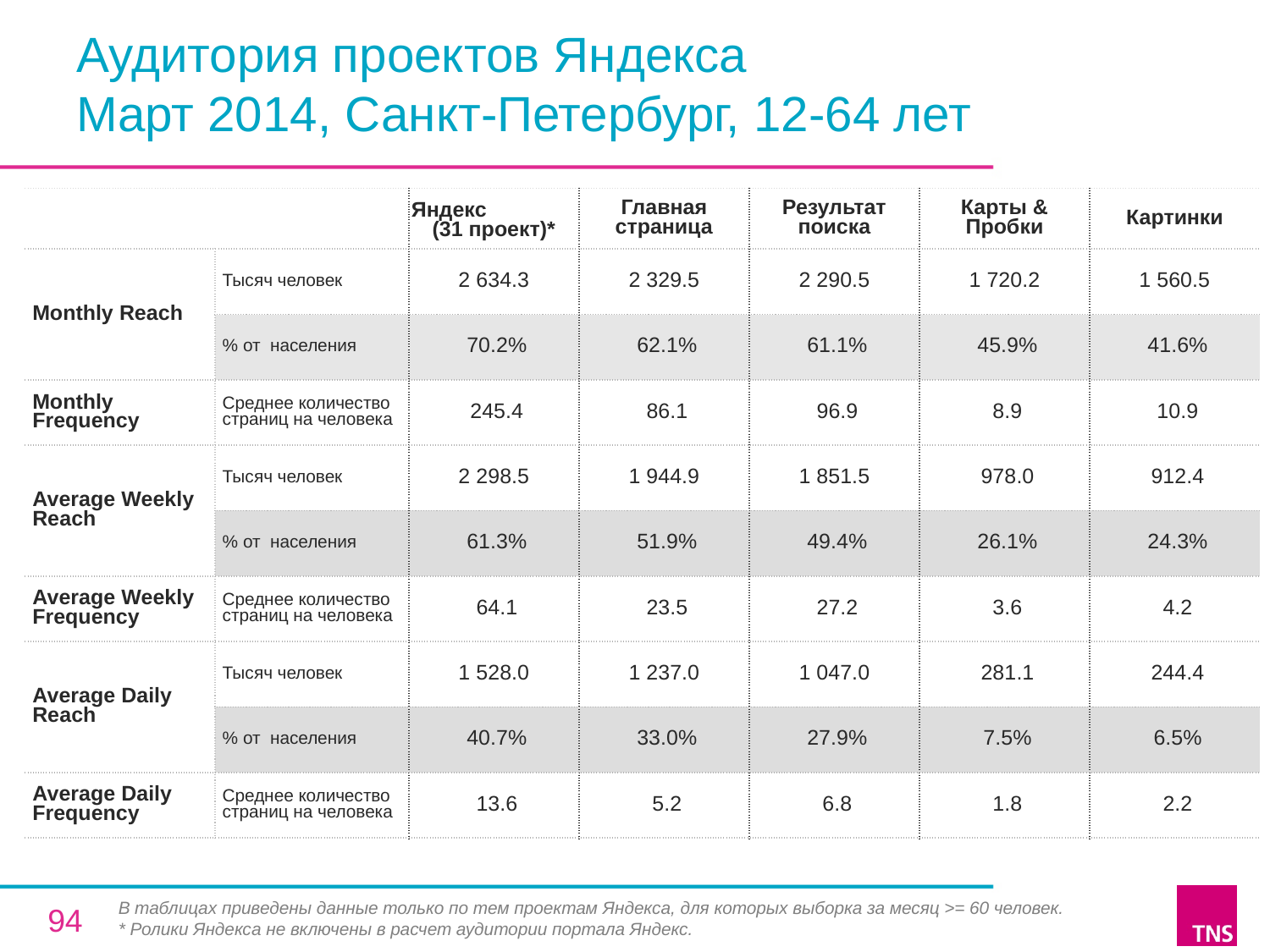

# Аудитория проектов Яндекса Март 2014, Санкт-Петербург, 12-64 лет
|  |  | Яндекс (31 проект)\* | Главная страница | Результат поиска | Карты & Пробки | Картинки |
| --- | --- | --- | --- | --- | --- | --- |
| Monthly Reach | Тысяч человек | 2 634.3 | 2 329.5 | 2 290.5 | 1 720.2 | 1 560.5 |
|  | % от населения | 70.2% | 62.1% | 61.1% | 45.9% | 41.6% |
| Monthly Frequency | Среднее количество страниц на человека | 245.4 | 86.1 | 96.9 | 8.9 | 10.9 |
| Average Weekly Reach | Тысяч человек | 2 298.5 | 1 944.9 | 1 851.5 | 978.0 | 912.4 |
|  | % от населения | 61.3% | 51.9% | 49.4% | 26.1% | 24.3% |
| Average Weekly Frequency | Среднее количество страниц на человека | 64.1 | 23.5 | 27.2 | 3.6 | 4.2 |
| Average Daily Reach | Тысяч человек | 1 528.0 | 1 237.0 | 1 047.0 | 281.1 | 244.4 |
|  | % от населения | 40.7% | 33.0% | 27.9% | 7.5% | 6.5% |
| Average Daily Frequency | Среднее количество страниц на человека | 13.6 | 5.2 | 6.8 | 1.8 | 2.2 |
В таблицах приведены данные только по тем проектам Яндекса, для которых выборка за месяц >= 60 человек.
* Ролики Яндекса не включены в расчет аудитории портала Яндекс.
94